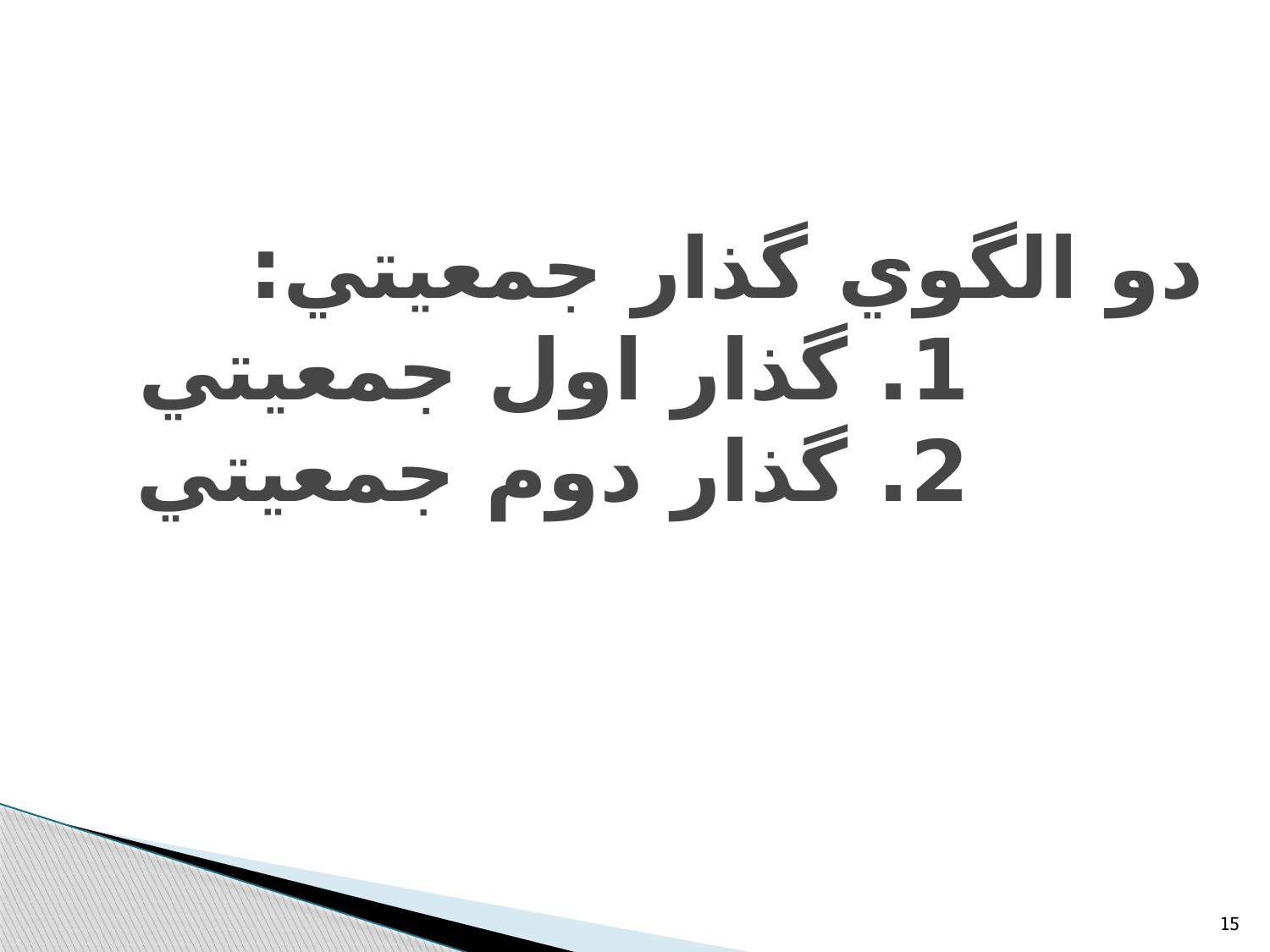

# دو الگوي گذار جمعيتي: 1. گذار اول جمعيتي 2. گذار دوم جمعيتي
15